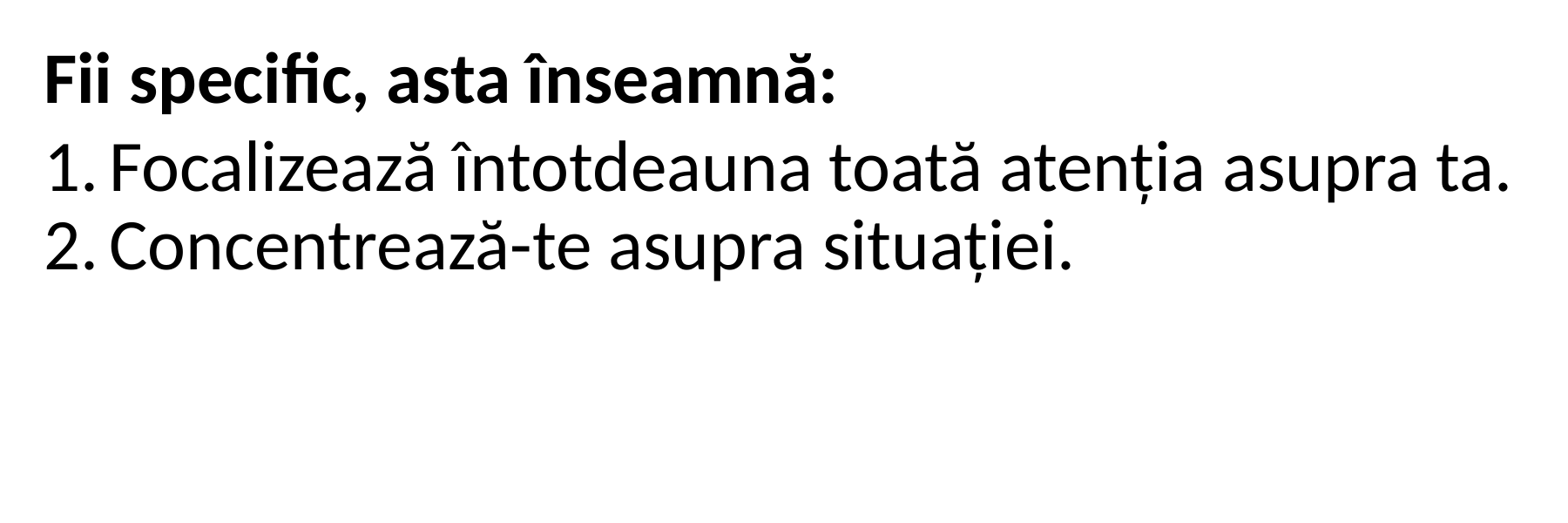

Fii specific, asta înseamnă:
Focalizează întotdeauna toată atenția asupra ta.
Concentrează-te asupra situației.